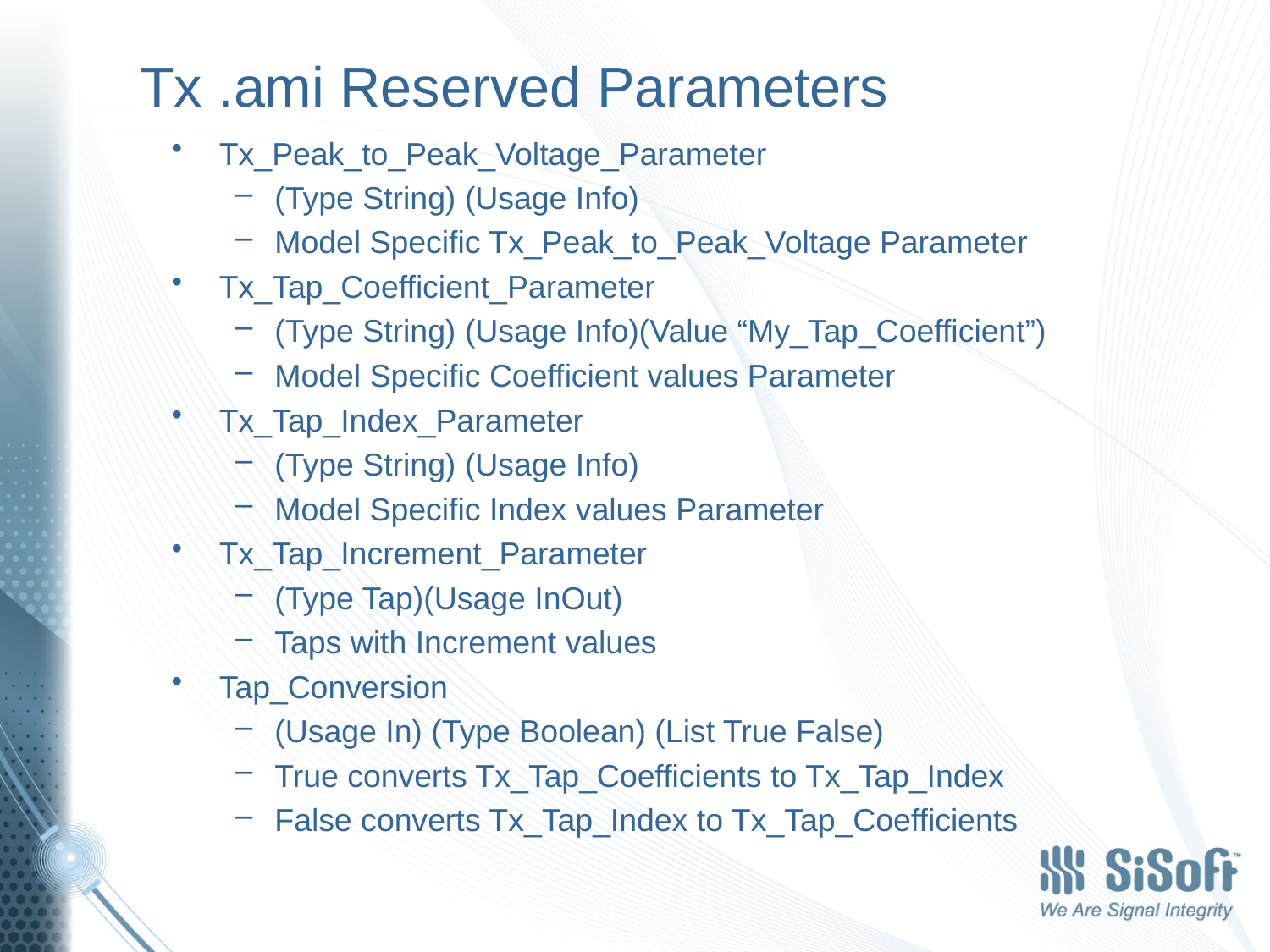

# Tx .ami Reserved Parameters
Tx_Peak_to_Peak_Voltage_Parameter
(Type String) (Usage Info)
Model Specific Tx_Peak_to_Peak_Voltage Parameter
Tx_Tap_Coefficient_Parameter
(Type String) (Usage Info)(Value “My_Tap_Coefficient”)
Model Specific Coefficient values Parameter
Tx_Tap_Index_Parameter
(Type String) (Usage Info)
Model Specific Index values Parameter
Tx_Tap_Increment_Parameter
(Type Tap)(Usage InOut)
Taps with Increment values
Tap_Conversion
(Usage In) (Type Boolean) (List True False)
True converts Tx_Tap_Coefficients to Tx_Tap_Index
False converts Tx_Tap_Index to Tx_Tap_Coefficients